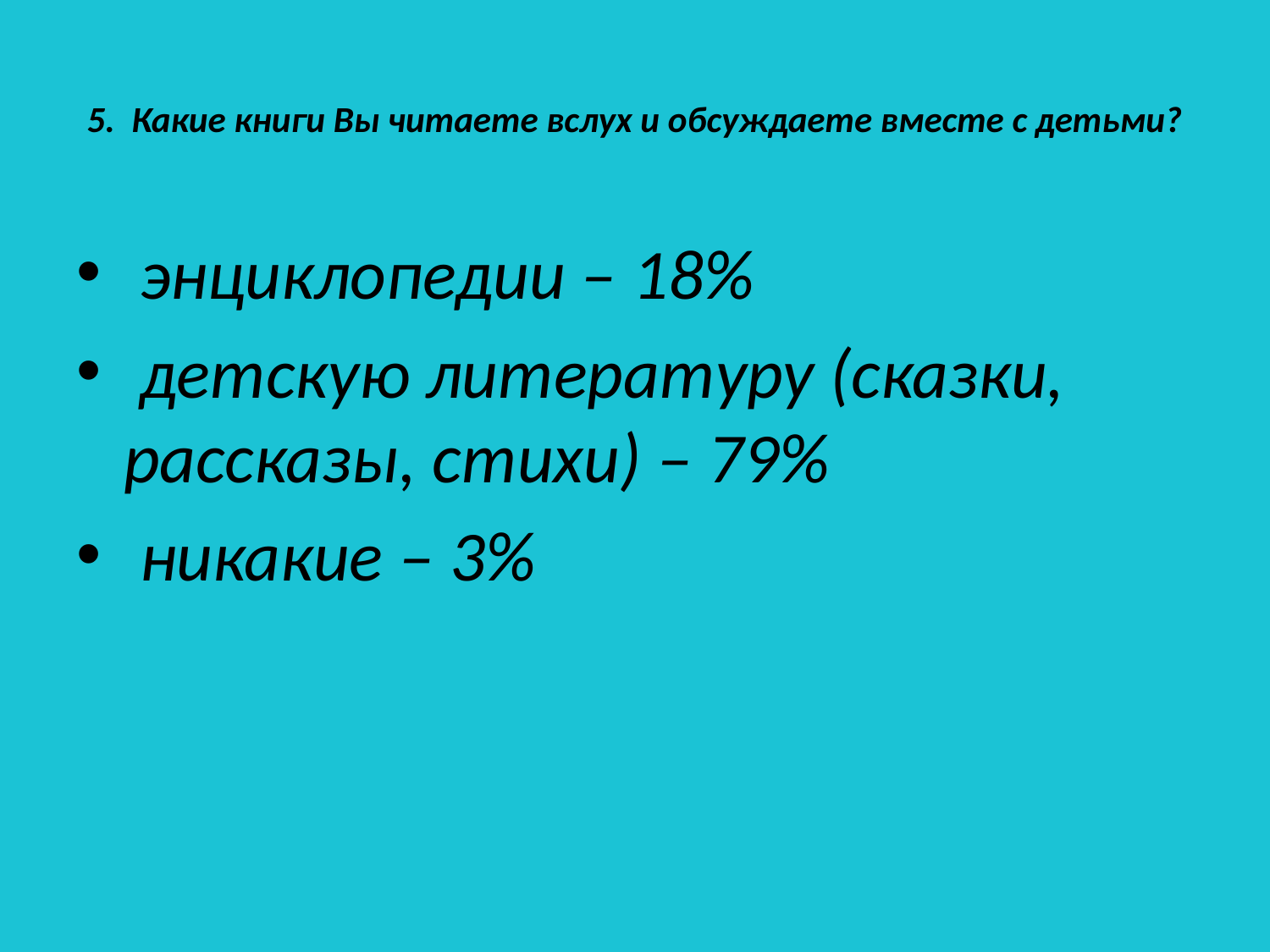

# 5.  Какие книги Вы читаете вслух и обсуждаете вместе с детьми?
 энциклопедии – 18%
 детскую литературу (сказки, рассказы, стихи) – 79%
 никакие – 3%